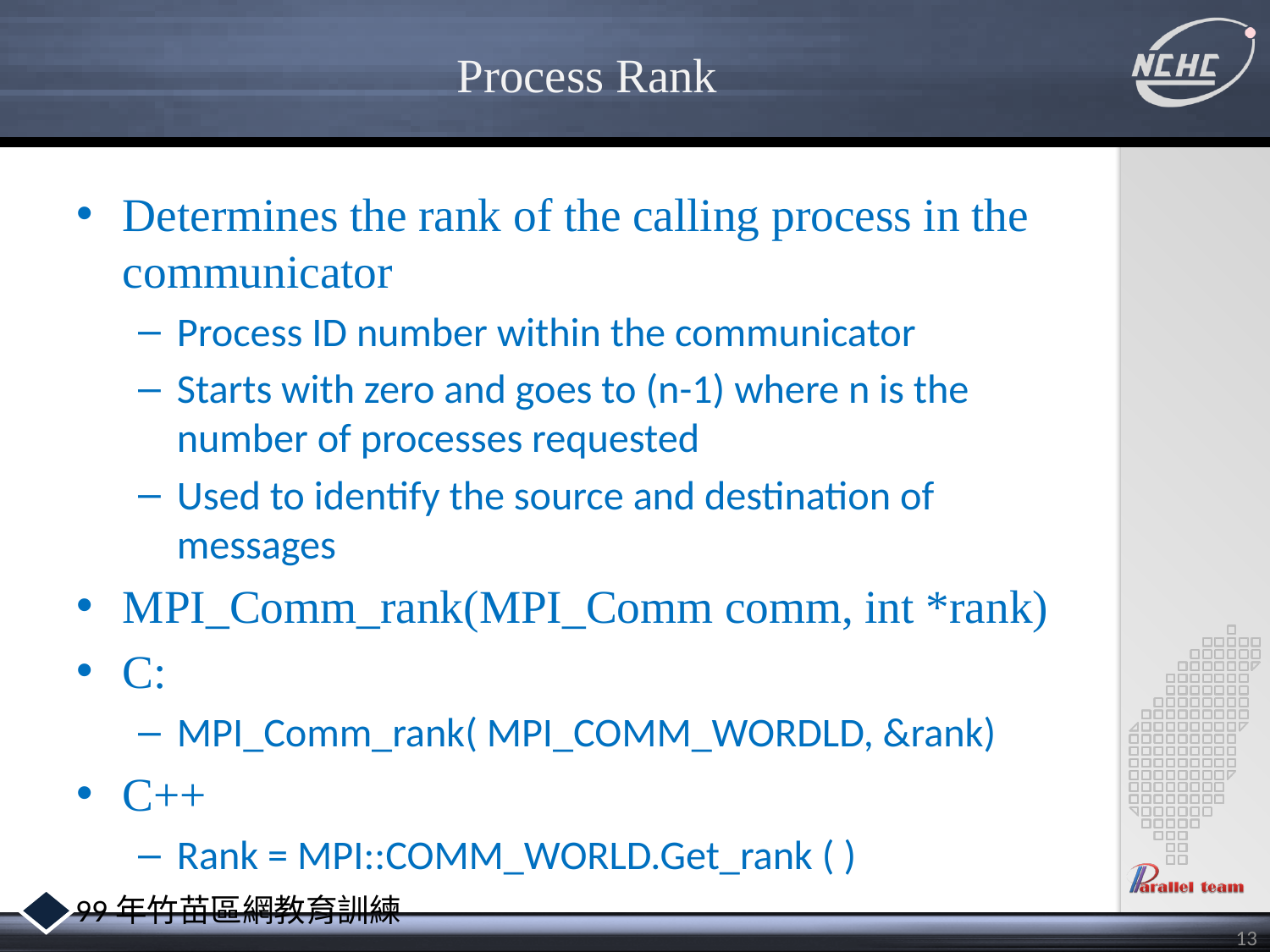

# Process Rank
Determines the rank of the calling process in the communicator
Process ID number within the communicator
Starts with zero and goes to (n-1) where n is the number of processes requested
Used to identify the source and destination of messages
MPI_Comm_rank(MPI_Comm comm, int *rank)
C:
MPI_Comm_rank( MPI_COMM_WORDLD, &rank)
C++
Rank = MPI::COMM_WORLD.Get_rank ( )
13